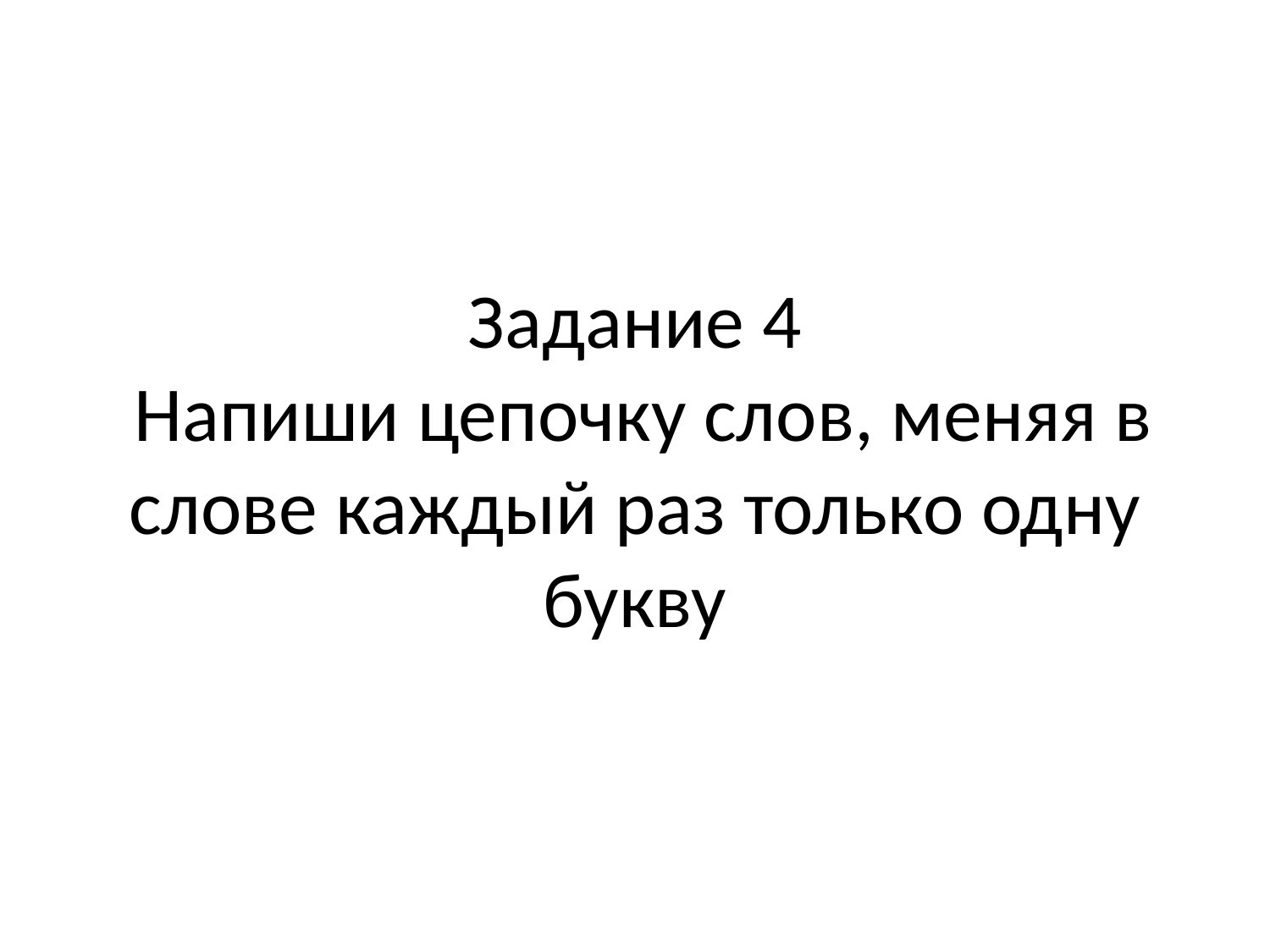

# Задание 4 Напиши цепочку слов, меняя в слове каждый раз только одну букву